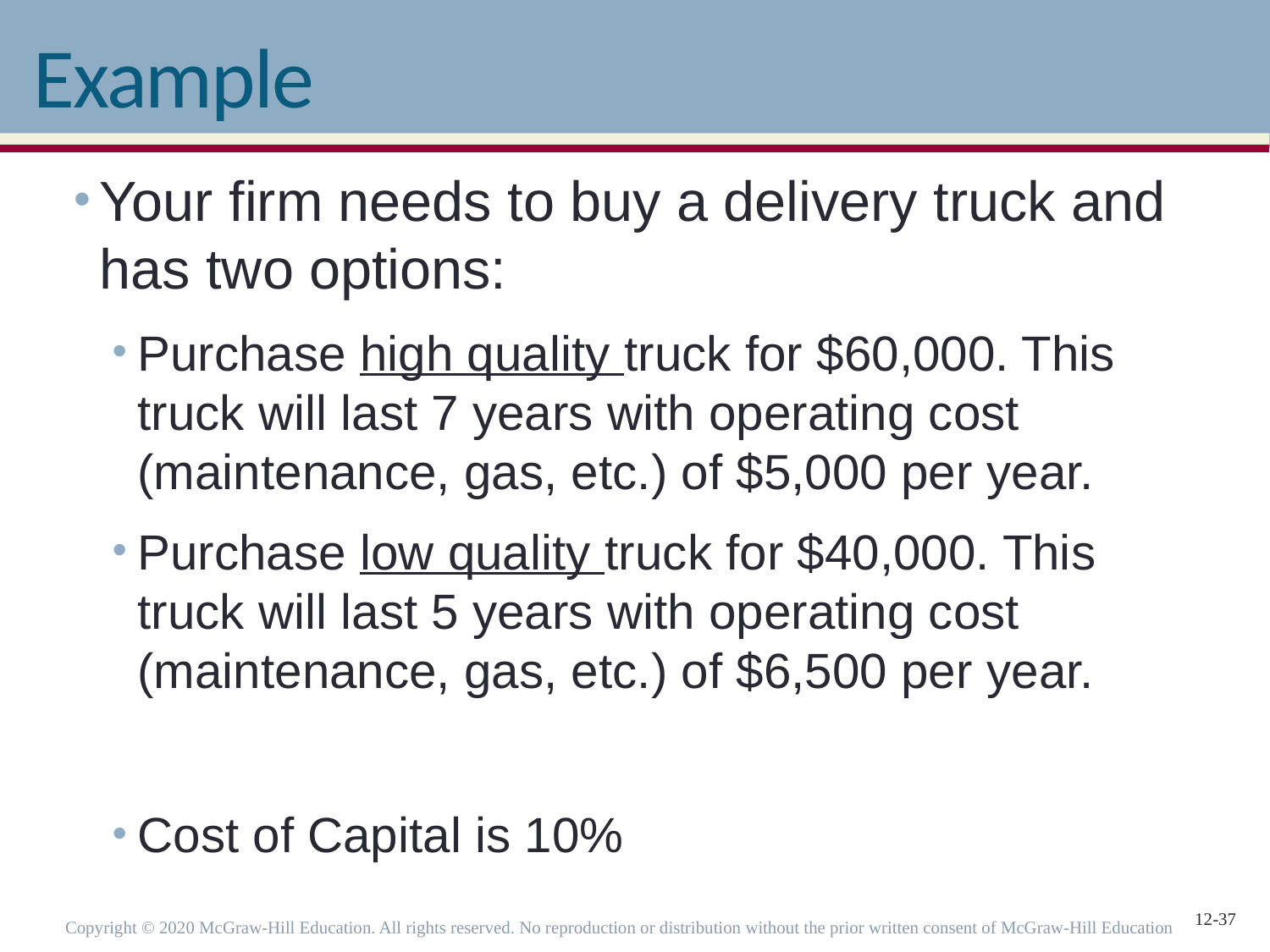

# Example
Your firm needs to buy a delivery truck and has two options:
Purchase high quality truck for $60,000. This truck will last 7 years with operating cost (maintenance, gas, etc.) of $5,000 per year.
Purchase low quality truck for $40,000. This truck will last 5 years with operating cost (maintenance, gas, etc.) of $6,500 per year.

Cost of Capital is 10%
Copyright © 2020 McGraw-Hill Education. All rights reserved. No reproduction or distribution without the prior written consent of McGraw-Hill Education